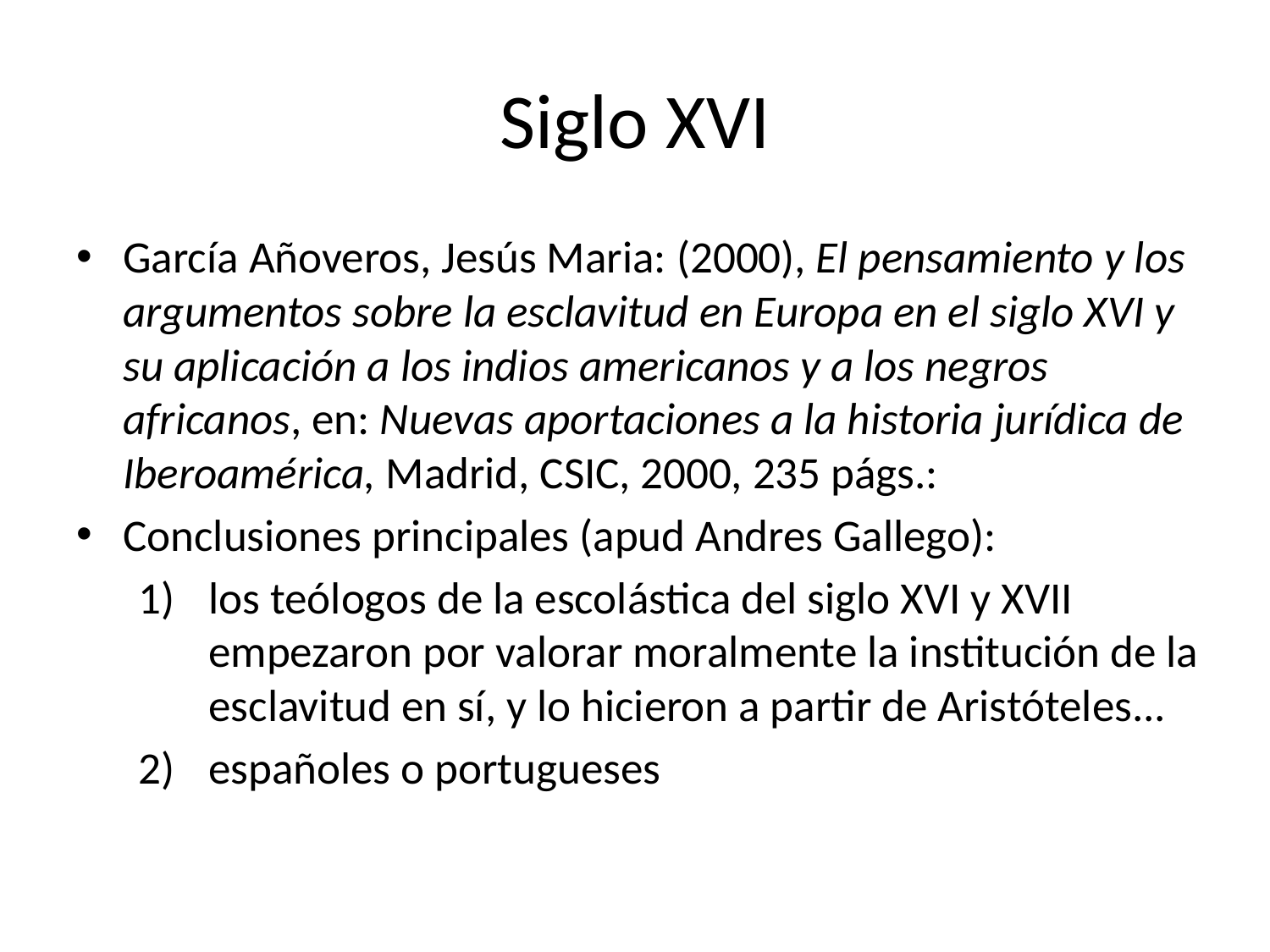

# Siglo XVI
García Añoveros, Jesús Maria: (2000), El pensamiento y los argumentos sobre la esclavitud en Europa en el siglo XVI y su aplicación a los indios americanos y a los negros africanos, en: Nuevas aportaciones a la historia jurídica de Iberoamérica, Madrid, CSIC, 2000, 235 págs.:
Conclusiones principales (apud Andres Gallego):
los teólogos de la escolástica del siglo XVI y XVII empezaron por valorar moralmente la institución de la esclavitud en sí, y lo hicieron a partir de Aristóteles...
españoles o portugueses